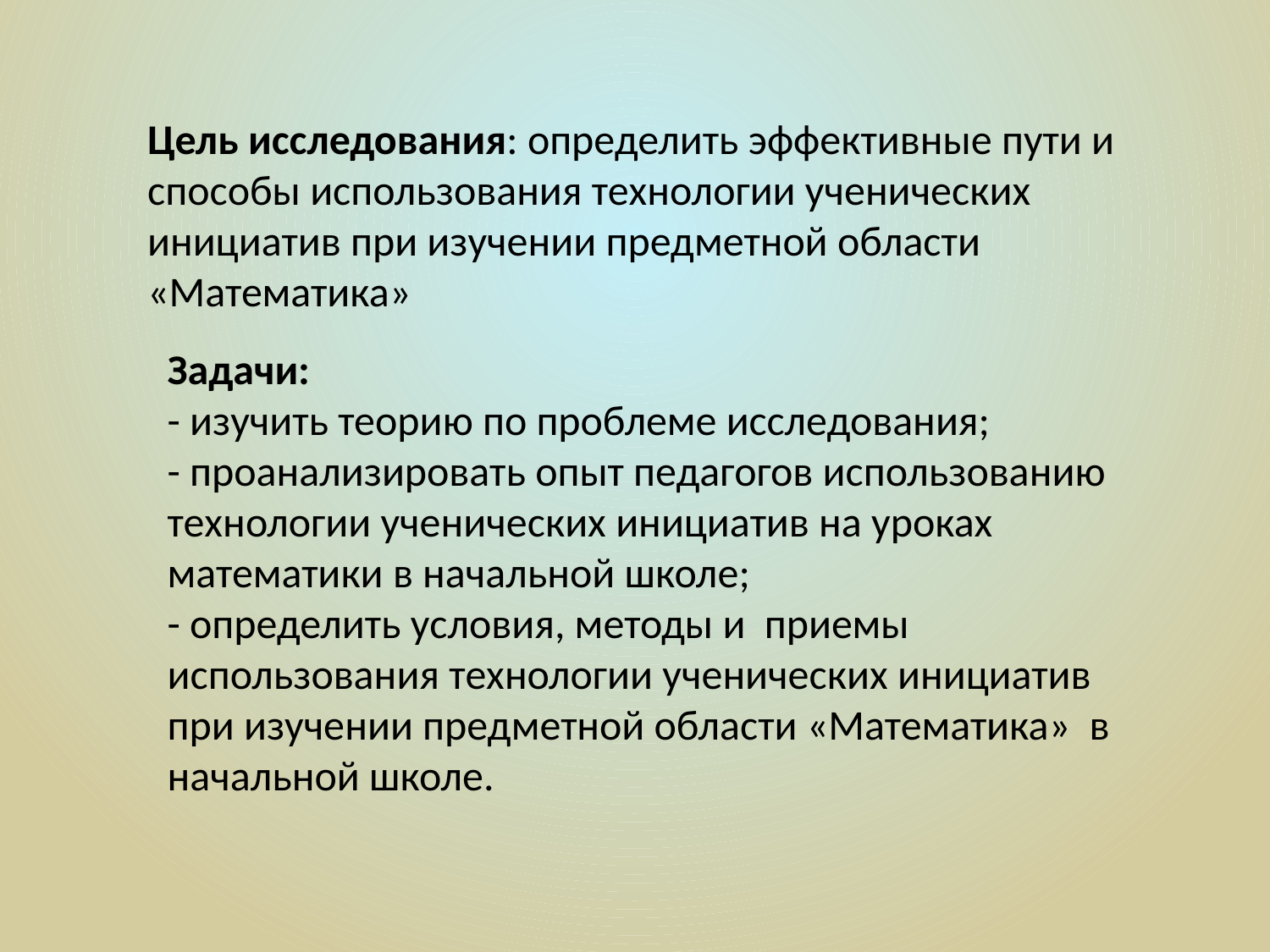

Цель исследования: определить эффективные пути и способы использования технологии ученических инициатив при изучении предметной области «Математика»

Задачи:
- изучить теорию по проблеме исследования;
- проанализировать опыт педагогов использованию технологии ученических инициатив на уроках математики в начальной школе;
- определить условия, методы и  приемы использования технологии ученических инициатив при изучении предметной области «Математика»  в начальной школе.